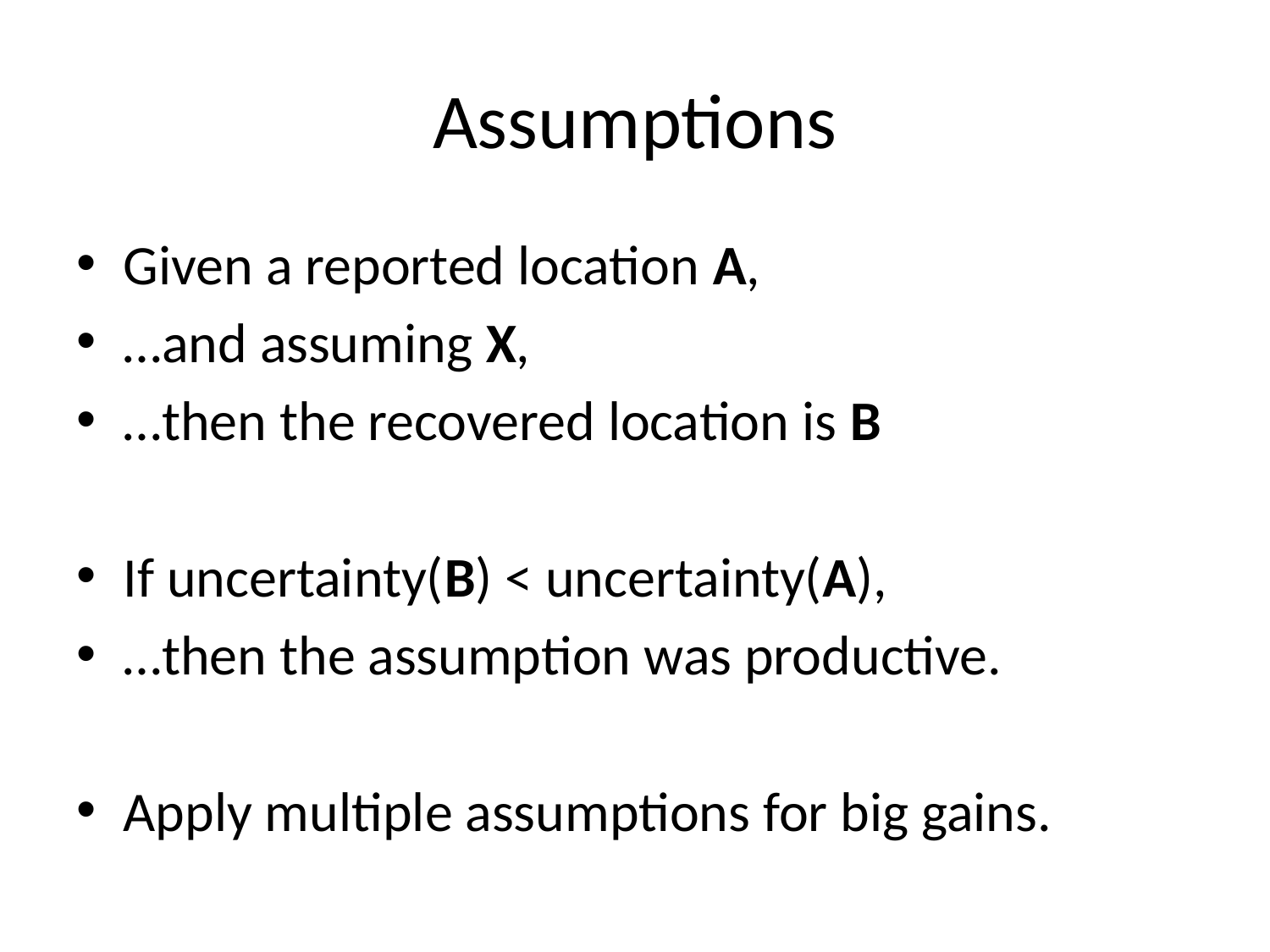

# Assumptions
Given a reported location A,
…and assuming X,
…then the recovered location is B

If uncertainty(B) < uncertainty(A),
…then the assumption was productive.

Apply multiple assumptions for big gains.